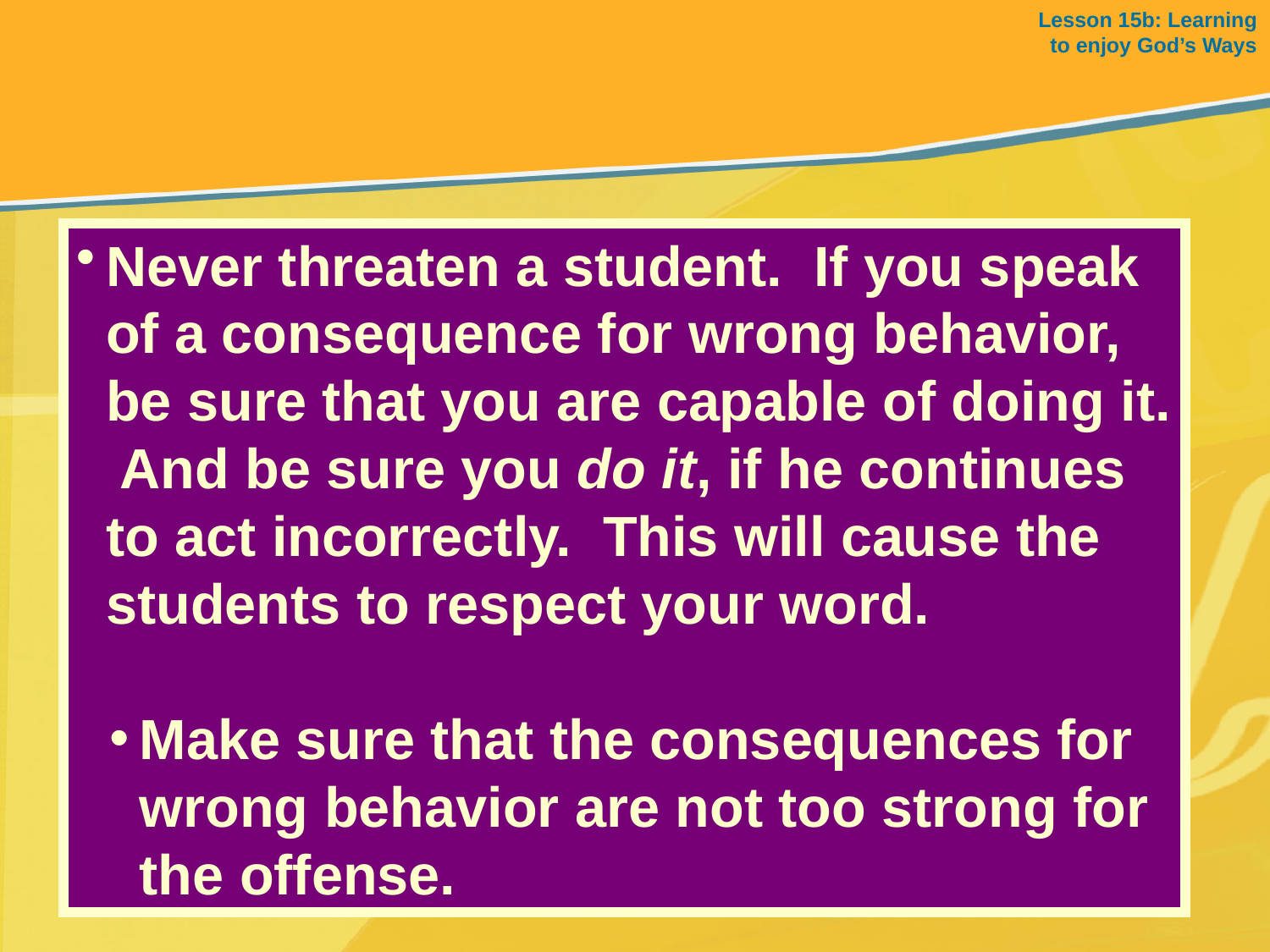

Lesson 15b: Learning to enjoy God’s Ways
Never threaten a student.  If you speak of a consequence for wrong behavior, be sure that you are capable of doing it.  And be sure you do it, if he continues to act incorrectly.  This will cause the students to respect your word.

Make sure that the consequences for wrong behavior are not too strong for the offense.